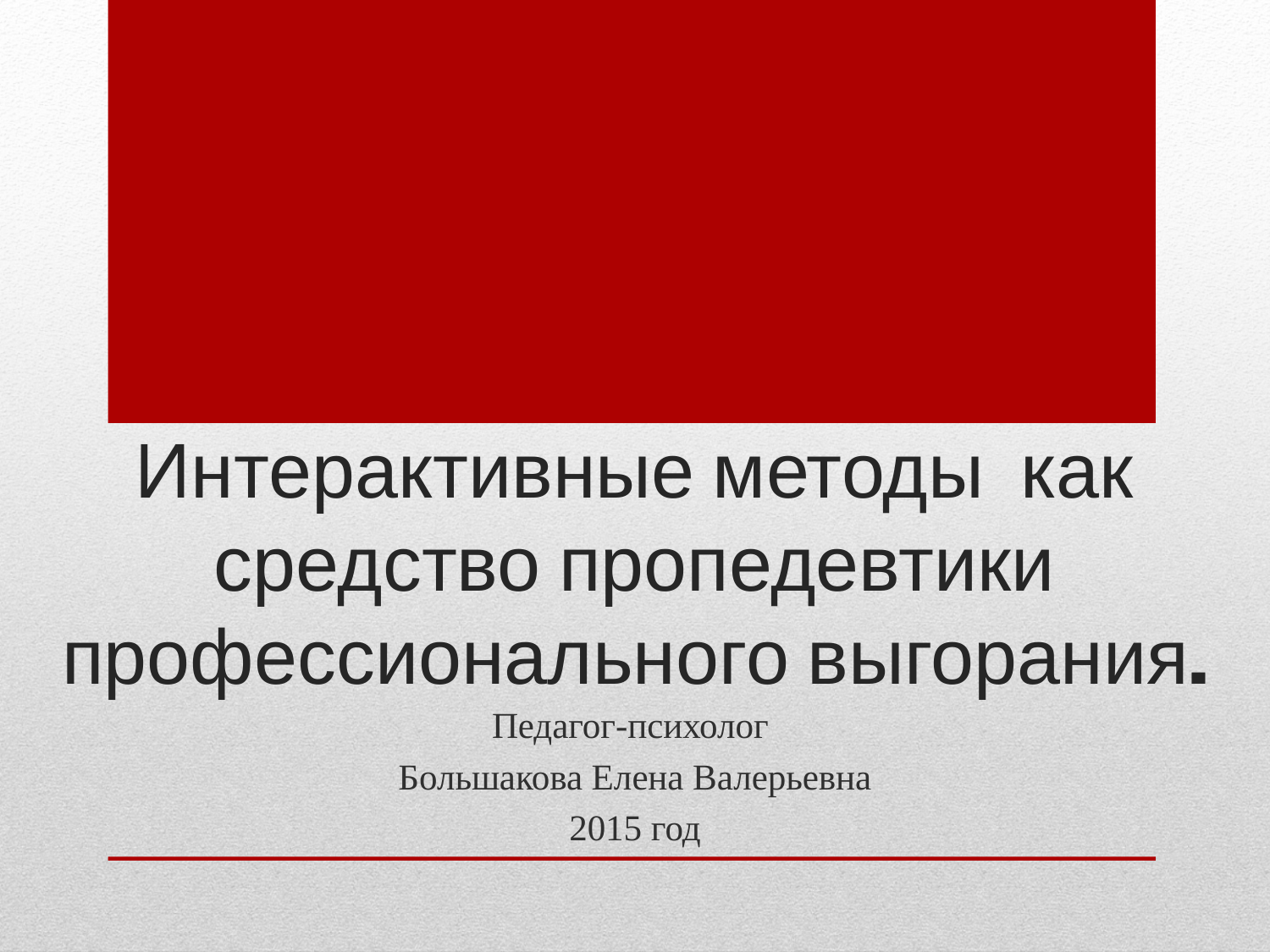

# Интерактивные методы  как средство пропедевтики профессионального выгорания.
Педагог-психолог
Большакова Елена Валерьевна
2015 год